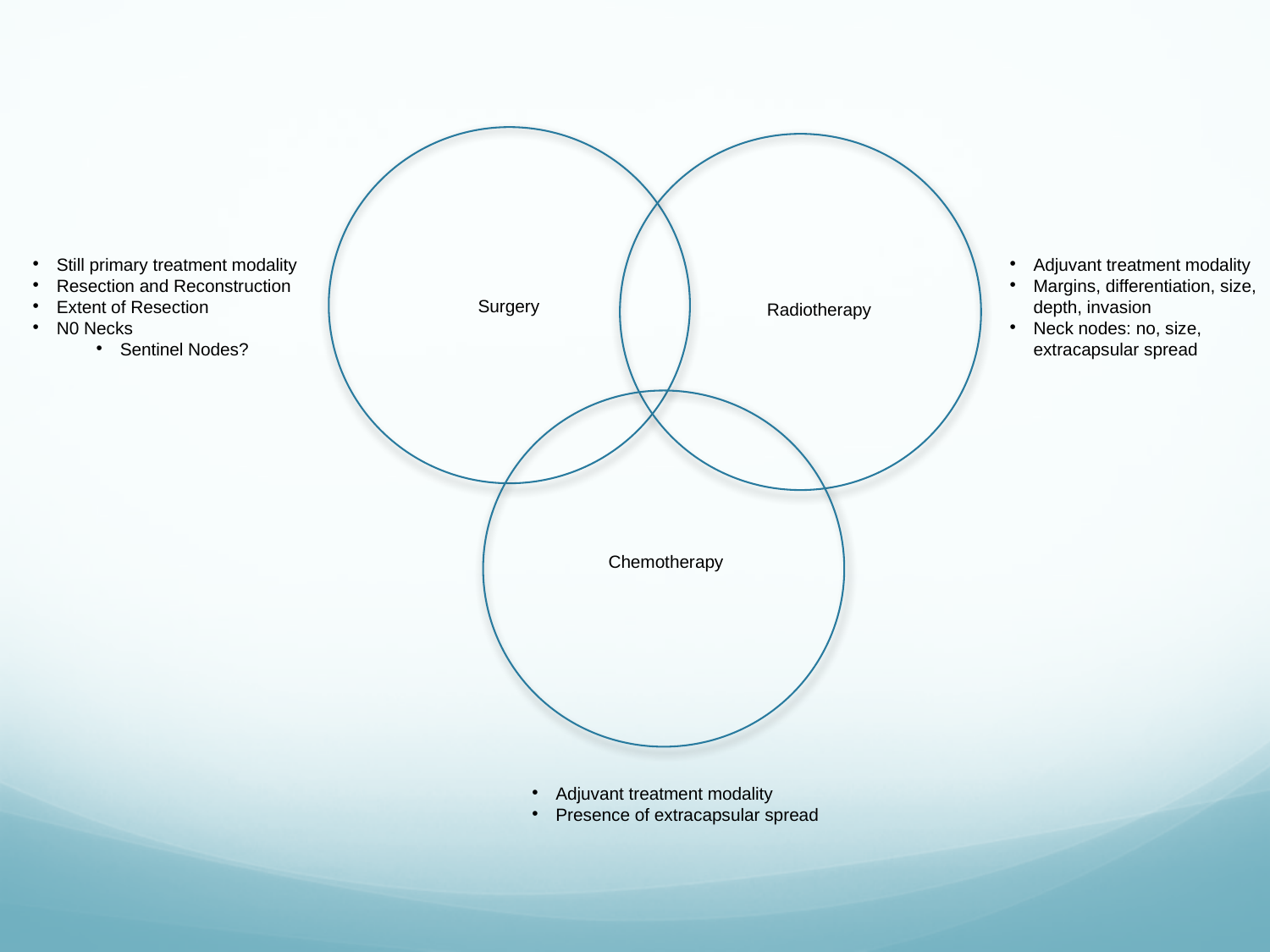

Still primary treatment modality
Resection and Reconstruction
Extent of Resection
N0 Necks
Sentinel Nodes?
Adjuvant treatment modality
Margins, differentiation, size, depth, invasion
Neck nodes: no, size, extracapsular spread
Surgery
Radiotherapy

Chemotherapy
Adjuvant treatment modality
Presence of extracapsular spread